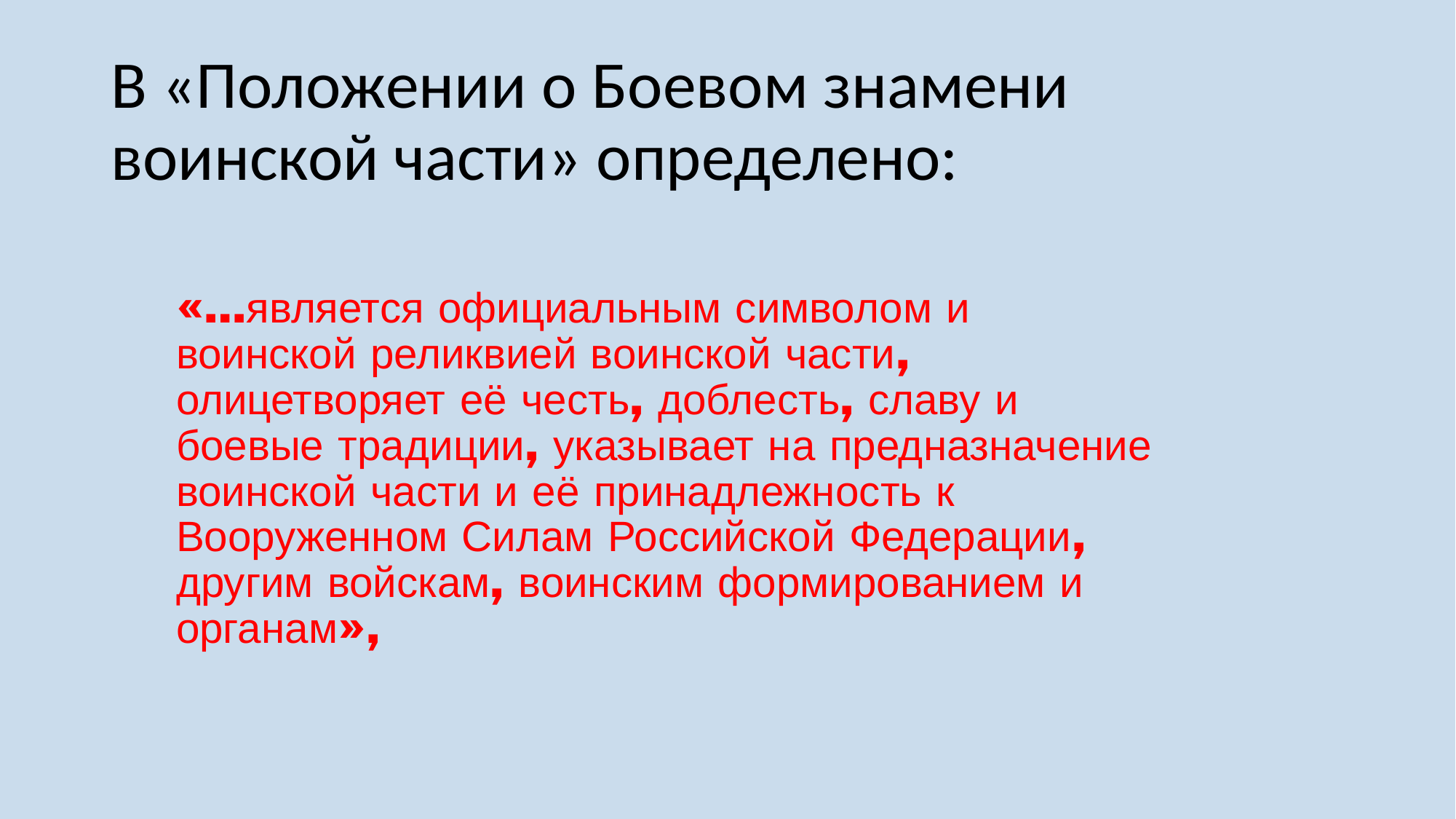

# В «Положении о Боевом знамени воинской части» определено:
«…является официальным символом и воинской реликвией воинской части, олицетворяет её честь, доблесть, славу и боевые традиции, указывает на предназначение воинской части и её принадлежность к Вооруженном Силам Российской Федерации, другим войскам, воинским формированием и органам»,